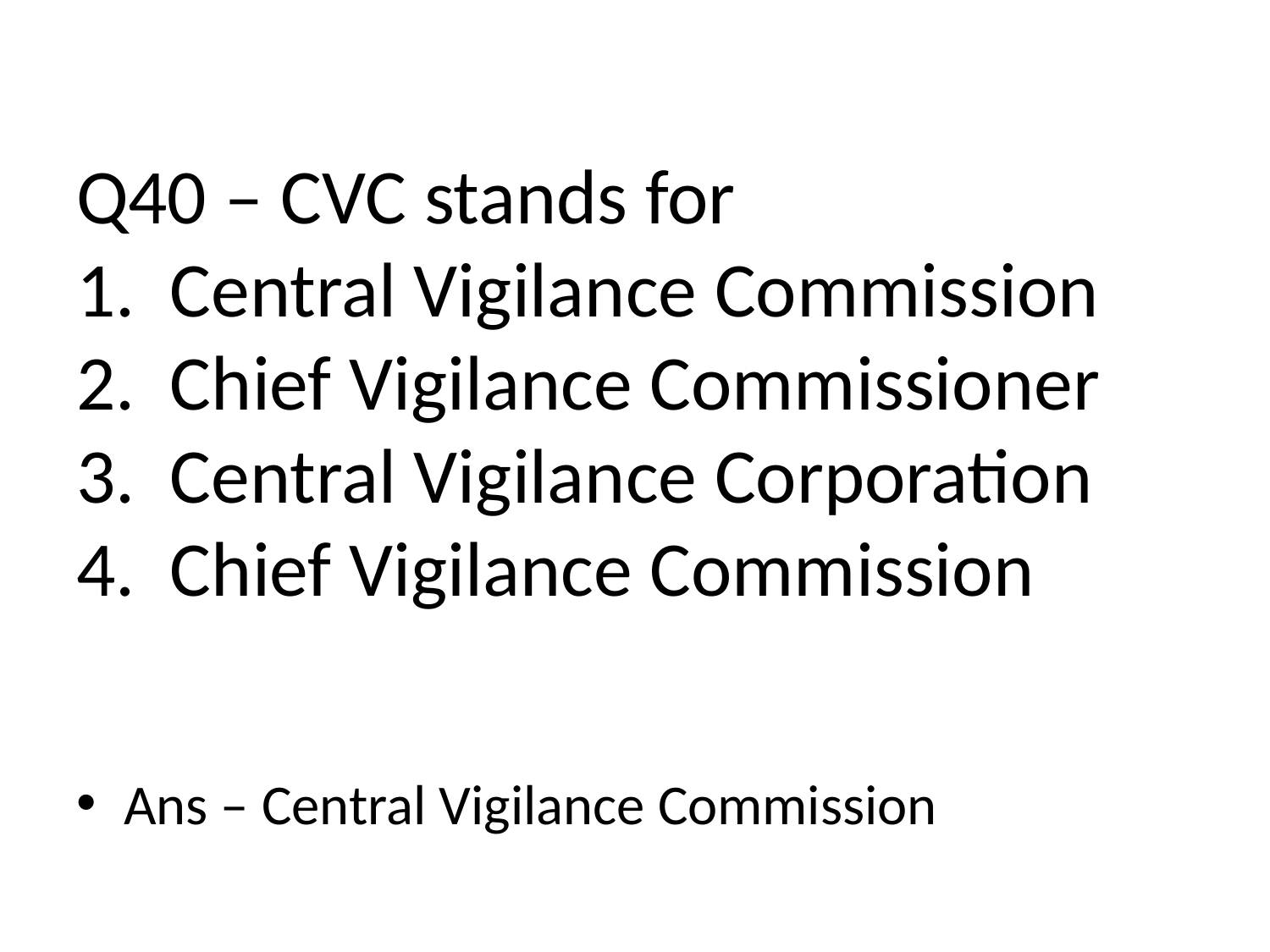

# Q40 – CVC stands for 1.  Central Vigilance Commission 2.  Chief Vigilance Commissioner 3.  Central Vigilance Corporation 4.  Chief Vigilance Commission
Ans – Central Vigilance Commission